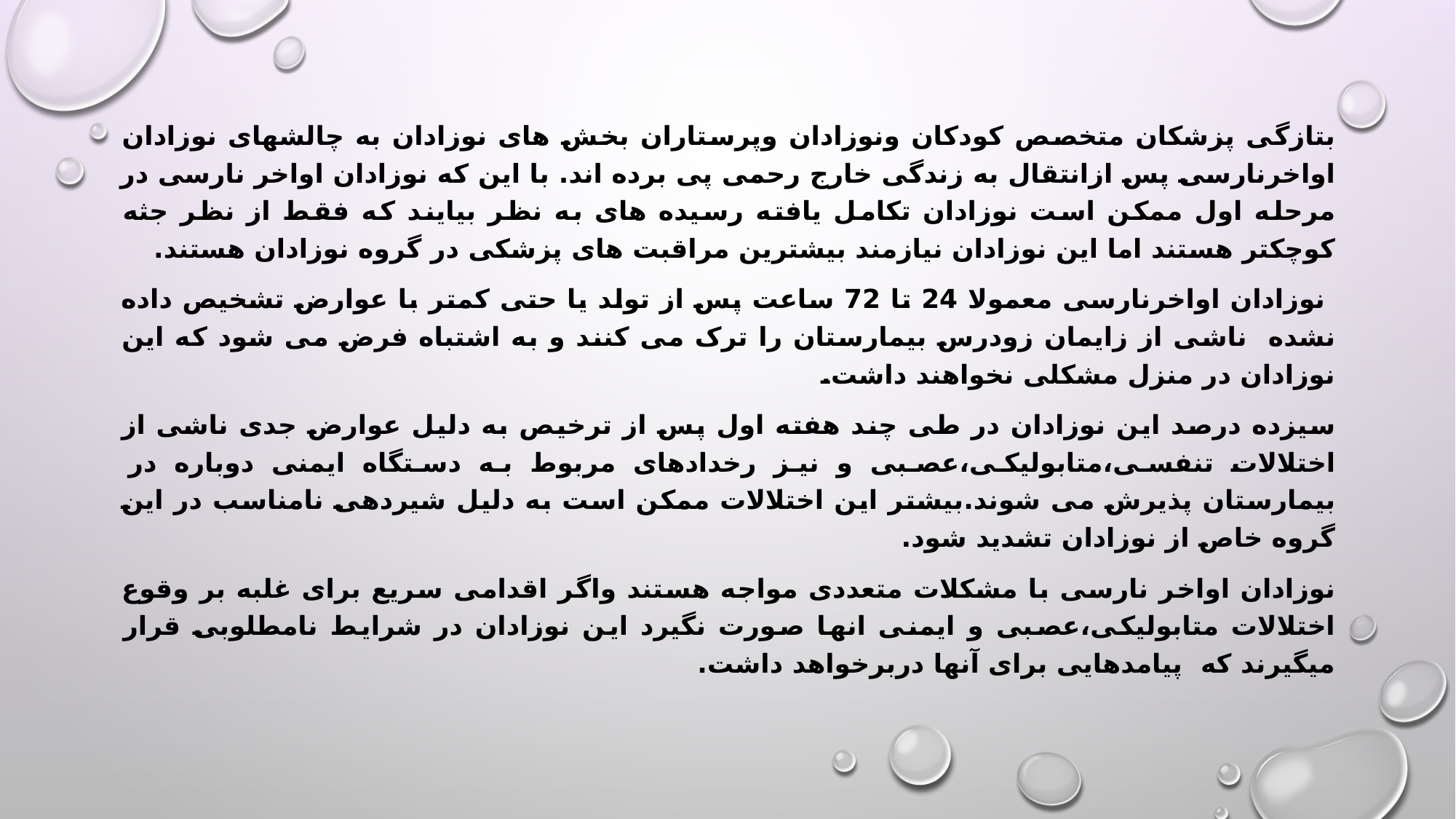

#
بتازگی پزشکان متخصص کودکان ونوزادان وپرستاران بخش های نوزادان به چالشهای نوزادان اواخرنارسی پس ازانتقال به زندگی خارج رحمی پی برده اند. با این که نوزادان اواخر نارسی در مرحله اول ممکن است نوزادان تکامل یافته رسیده های به نظر بیایند که فقط از نظر جثه کوچکتر هستند اما این نوزادان نیازمند بیشترین مراقبت های پزشکی در گروه نوزادان هستند.
 نوزادان اواخرنارسی معمولا 24 تا 72 ساعت پس از تولد یا حتی کمتر با عوارض تشخیص داده نشده  ناشی از زایمان زودرس بیمارستان را ترک می کنند و به اشتباه فرض می شود که این نوزادان در منزل مشکلی نخواهند داشت.
سیزده درصد این نوزادان در طی چند هفته اول پس از ترخیص به دلیل عوارض جدی ناشی از اختلالات تنفسی،متابولیکی،عصبی و نیز رخدادهای مربوط به دستگاه ایمنی دوباره در بیمارستان پذیرش می شوند.بیشتر این اختلالات ممکن است به دلیل شیردهی نامناسب در این گروه خاص از نوزادان تشدید شود.
نوزادان اواخر نارسی با مشکلات متعددی مواجه هستند واگر اقدامی سریع برای غلبه بر وقوع اختلالات متابولیکی،عصبی و ایمنی انها صورت نگیرد این نوزادان در شرایط نامطلوبی قرار میگیرند که  پیامدهایی برای آنها دربرخواهد داشت.